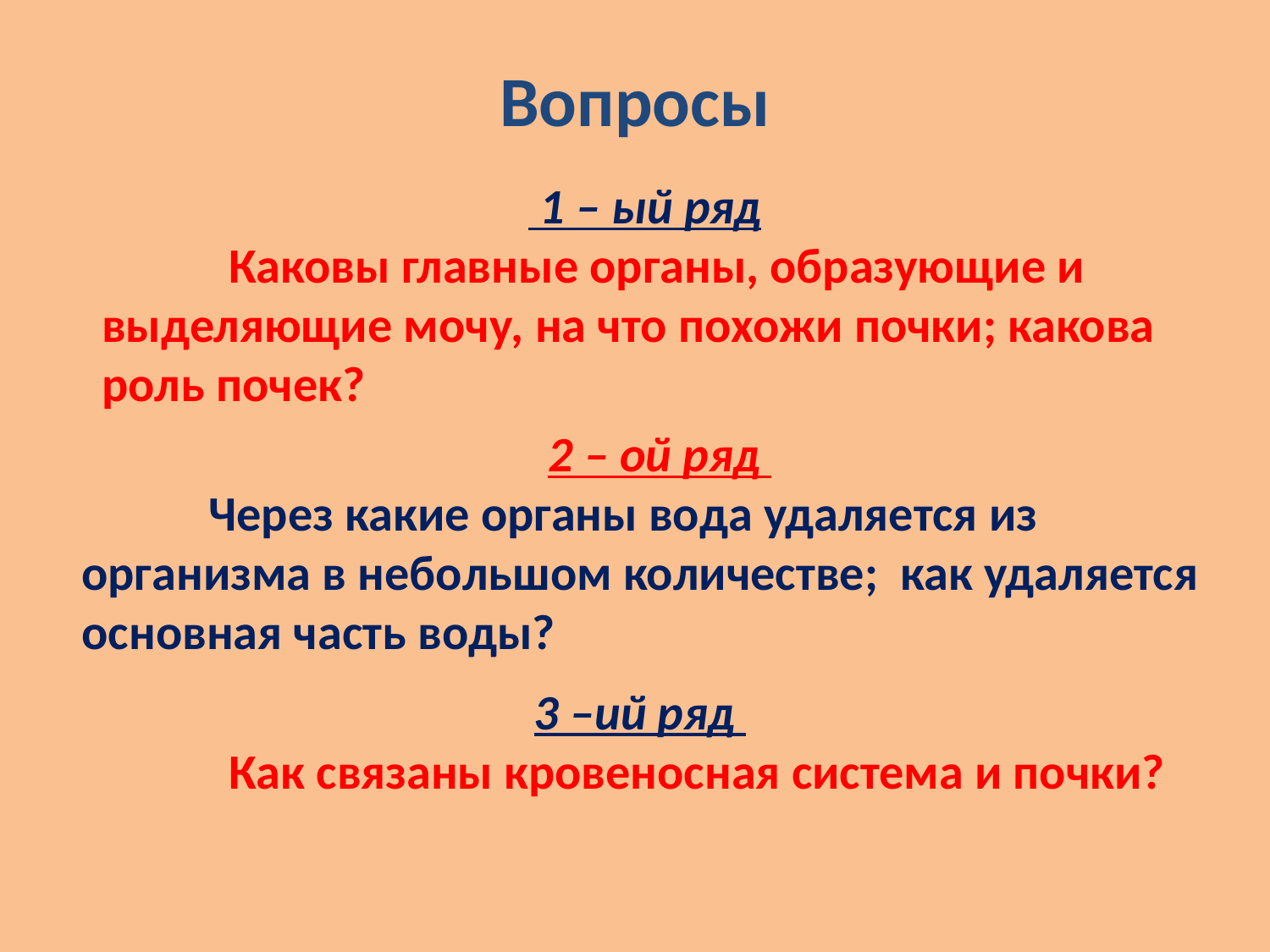

# Вопросы
 1 – ый ряд
	Каковы главные органы, образующие и выделяющие мочу, на что похожи почки; какова  роль почек?

2 – ой ряд
	Через какие органы вода удаляется из организма в небольшом количестве;  как удаляется основная часть воды?
3 –ий ряд
	Как связаны кровеносная система и почки?